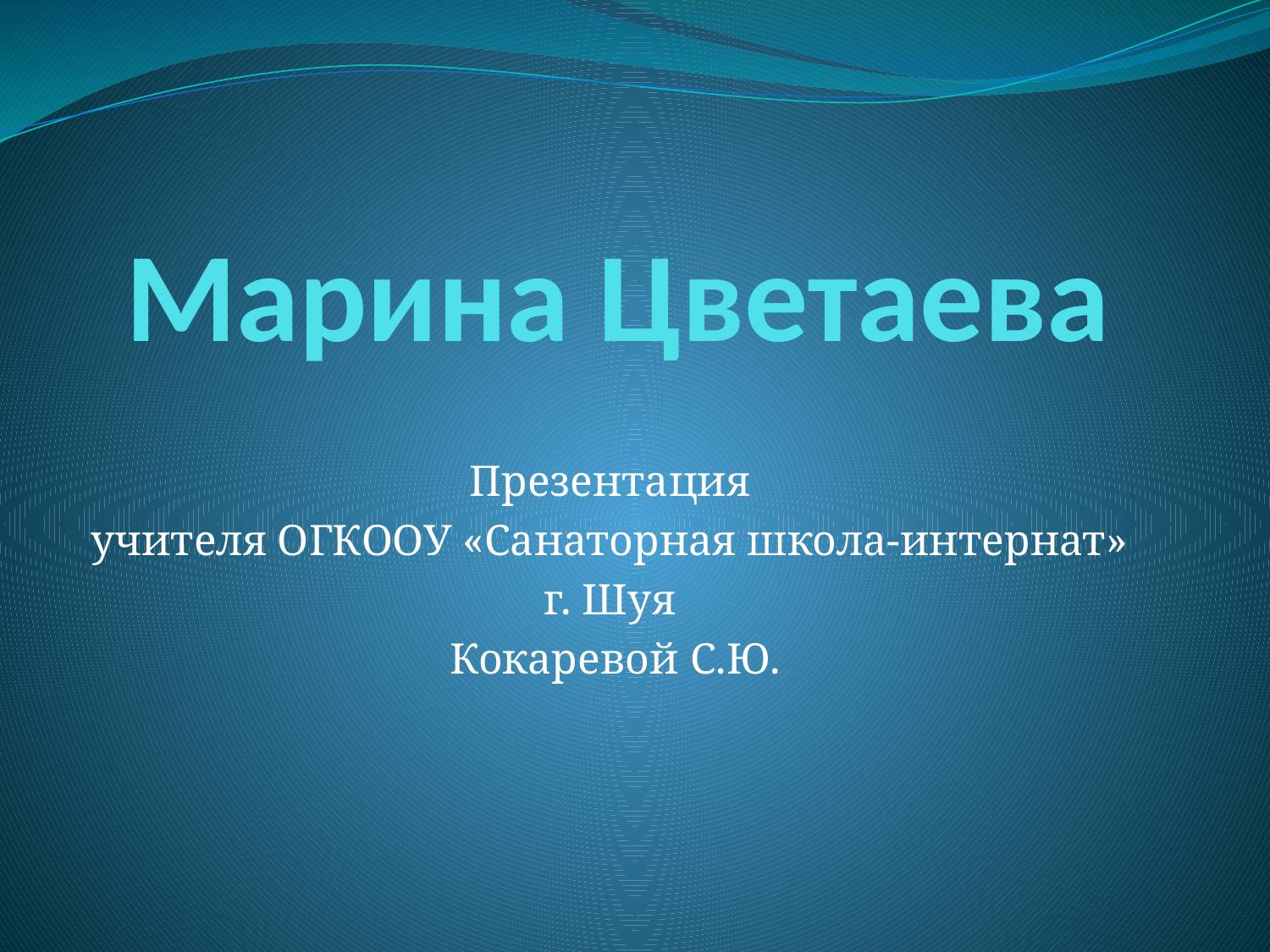

# Марина Цветаева
Презентация
учителя ОГКООУ «Санаторная школа-интернат»
г. Шуя
Кокаревой С.Ю.